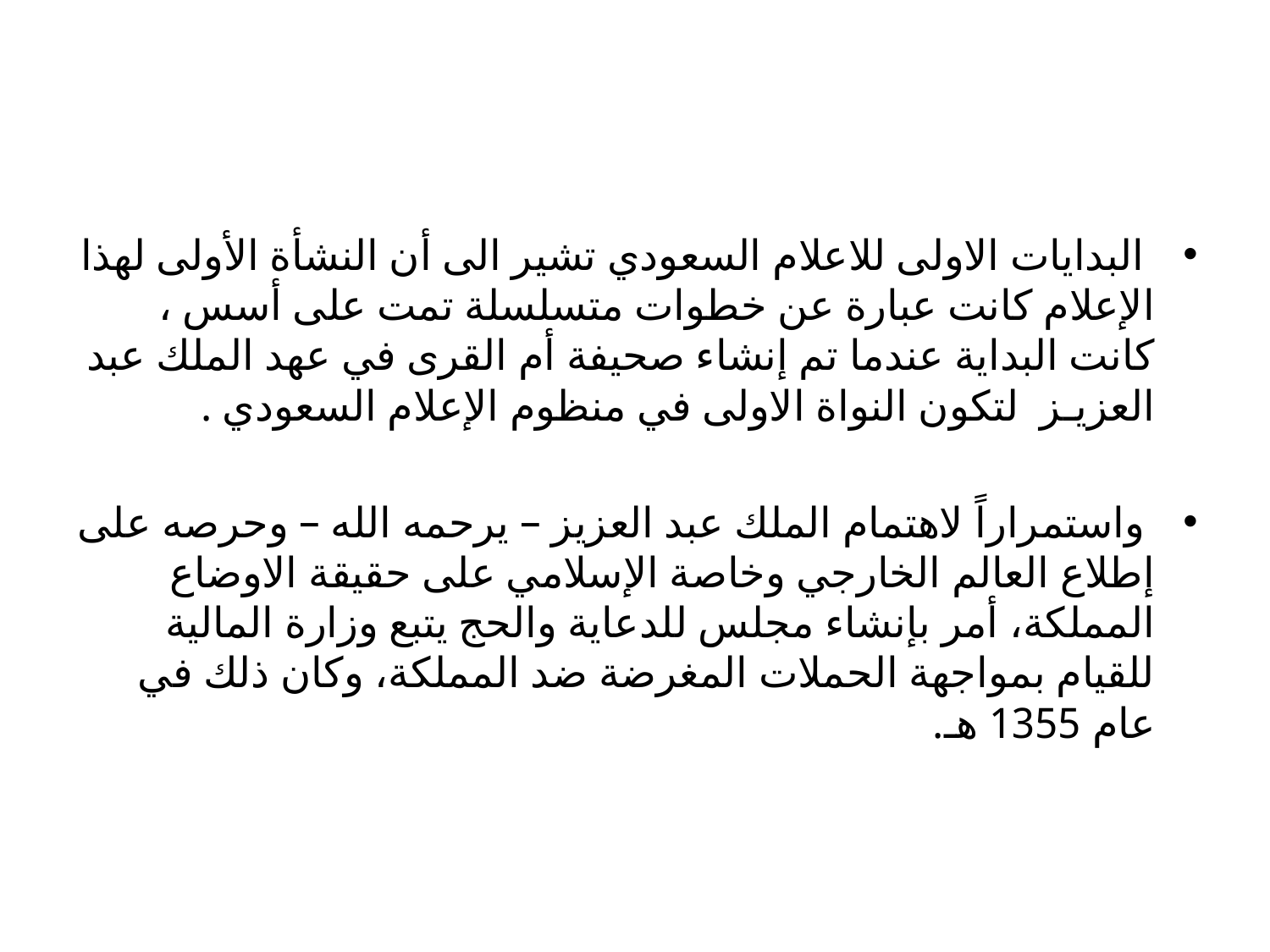

#
 البدايات الاولى للاعلام السعودي تشير الى أن النشأة الأولى لهذا الإعلام كانت عبارة عن خطوات متسلسلة تمت على أسس ، كانت البداية عندما تم إنشاء صحيفة أم القرى في عهد الملك عبد العزيـز  لتكون النواة الاولى في منظوم الإعلام السعودي .

 واستمراراً لاهتمام الملك عبد العزيز – يرحمه الله – وحرصه على إطلاع العالم الخارجي وخاصة الإسلامي على حقيقة الاوضاع المملكة، أمر بإنشاء مجلس للدعاية والحج يتبع وزارة المالية للقيام بمواجهة الحملات المغرضة ضد المملكة، وكان ذلك في عام 1355 هـ.